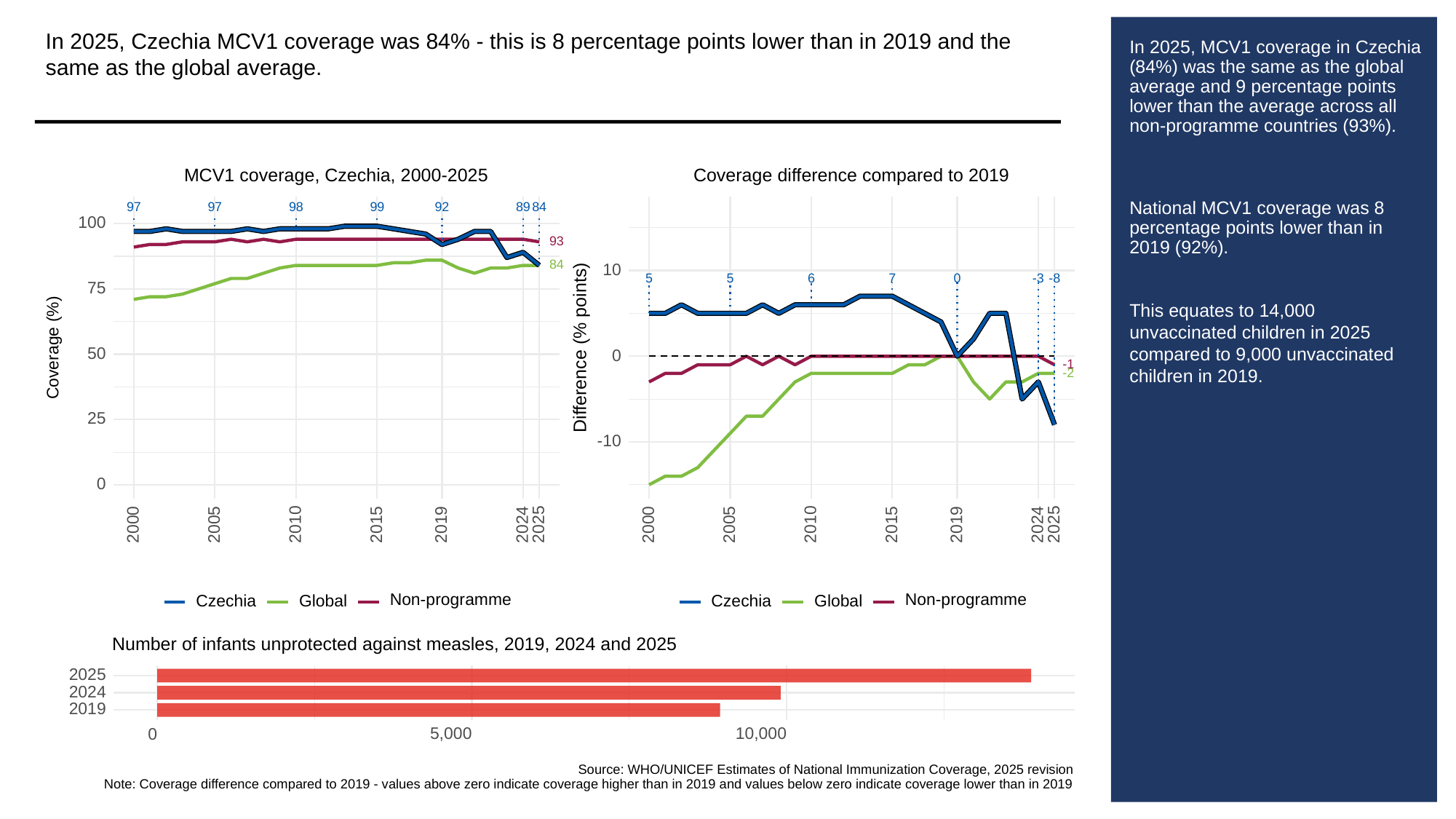

In 2025, Czechia MCV1 coverage was 84% - this is 8 percentage points lower than in 2019 and the same as the global average.
# In 2025, MCV1 coverage in Czechia (84%) was the same as the global average and 9 percentage points lower than the average across all non-programme countries (93%).

National MCV1 coverage was 8 percentage points lower than in 2019 (92%).

This equates to 14,000 unvaccinated children in 2025 compared to 9,000 unvaccinated children in 2019.

MCV1 coverage, Czechia, 2000-2025
Coverage difference compared to 2019

97
97
98
99
92
89
84
100

93

84
10

-3
6
0
-8
5
5
7

75

Difference (% points)
Coverage (%)
50
0

-1
-2

25

-10

0

2000
2005
2010
2015
2019
2024
2025
2000
2005
2010
2015
2019
2024
2025
Non-programme
Non-programme
Czechia
Global
Czechia
Global

Number of infants unprotected against measles, 2019, 2024 and 2025

2025

2024

2019

5,000
10,000
0
Source: WHO/UNICEF Estimates of National Immunization Coverage, 2025 revision
Note: Coverage difference compared to 2019 - values above zero indicate coverage higher than in 2019 and values below zero indicate coverage lower than in 2019